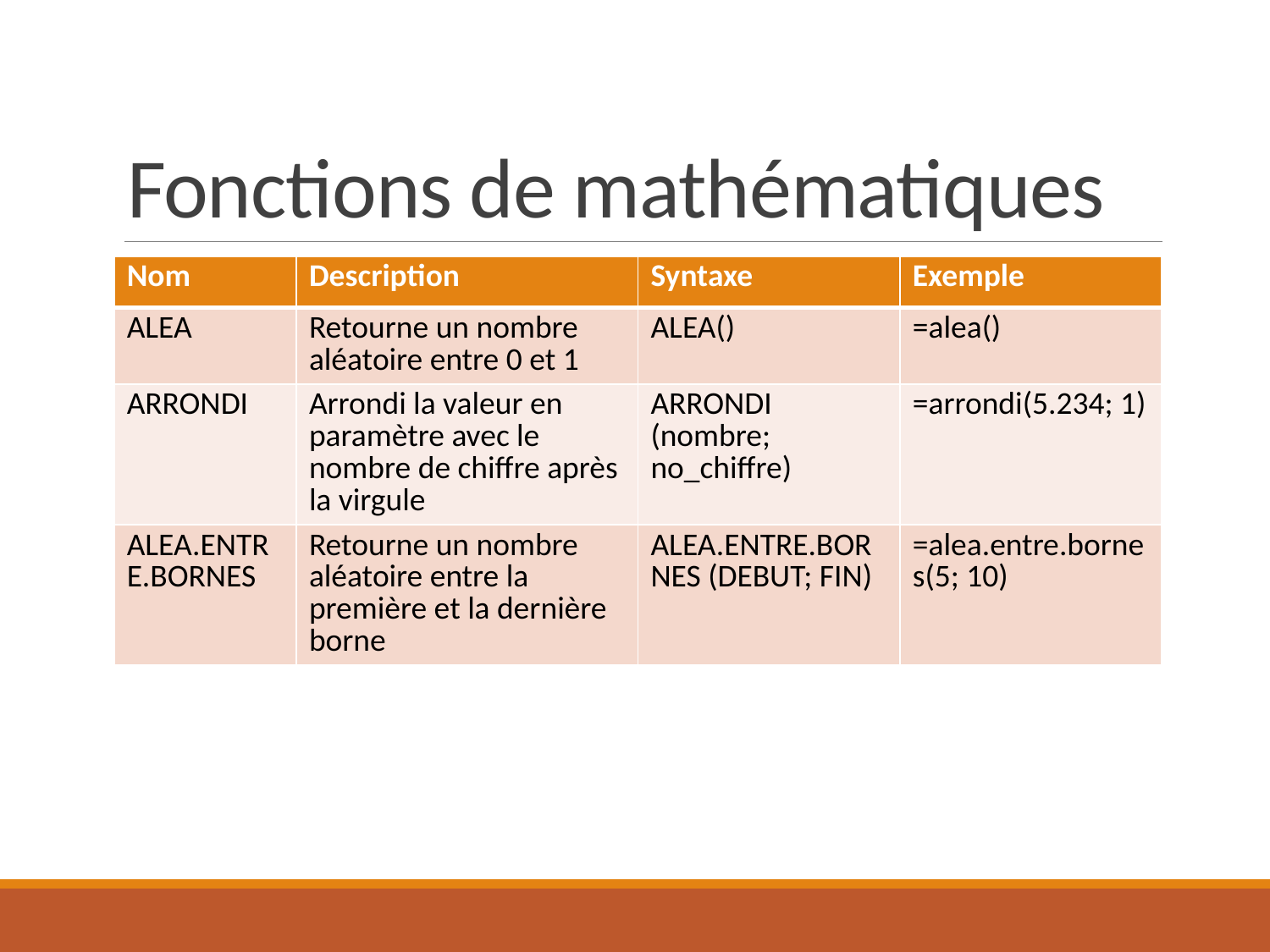

# Fonctions de mathématiques
| Nom | Description | Syntaxe | Exemple |
| --- | --- | --- | --- |
| ALEA | Retourne un nombre aléatoire entre 0 et 1 | ALEA() | =alea() |
| ARRONDI | Arrondi la valeur en paramètre avec le nombre de chiffre après la virgule | ARRONDI (nombre; no\_chiffre) | =arrondi(5.234; 1) |
| ALEA.ENTRE.BORNES | Retourne un nombre aléatoire entre la première et la dernière borne | ALEA.ENTRE.BORNES (DEBUT; FIN) | =alea.entre.bornes(5; 10) |